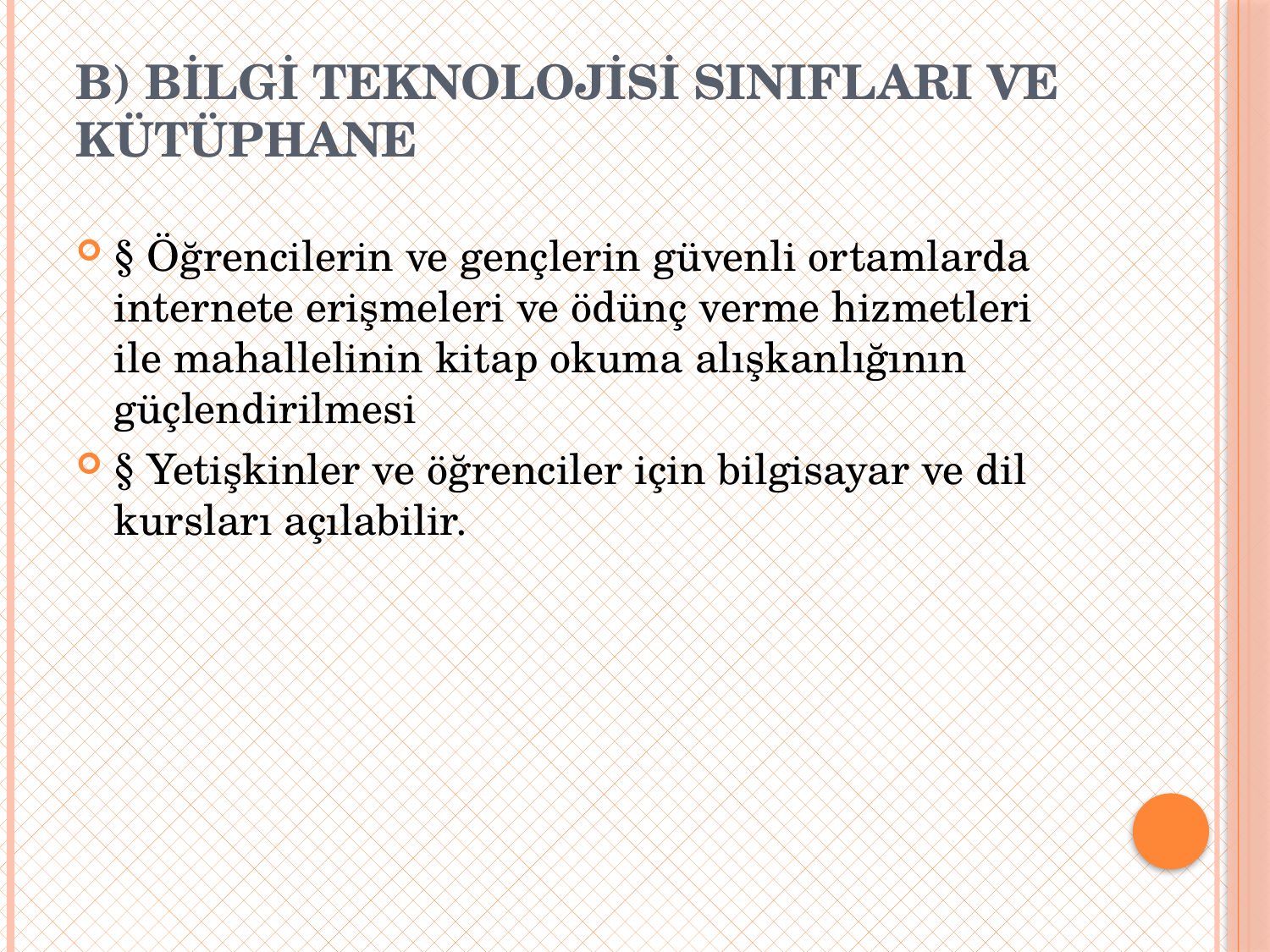

# b) Bilgi Teknolojisi Sınıfları ve Kütüphane
§ Öğrencilerin ve gençlerin güvenli ortamlarda internete erişmeleri ve ödünç verme hizmetleri ile mahallelinin kitap okuma alışkanlığının güçlendirilmesi
§ Yetişkinler ve öğrenciler için bilgisayar ve dil kursları açılabilir.